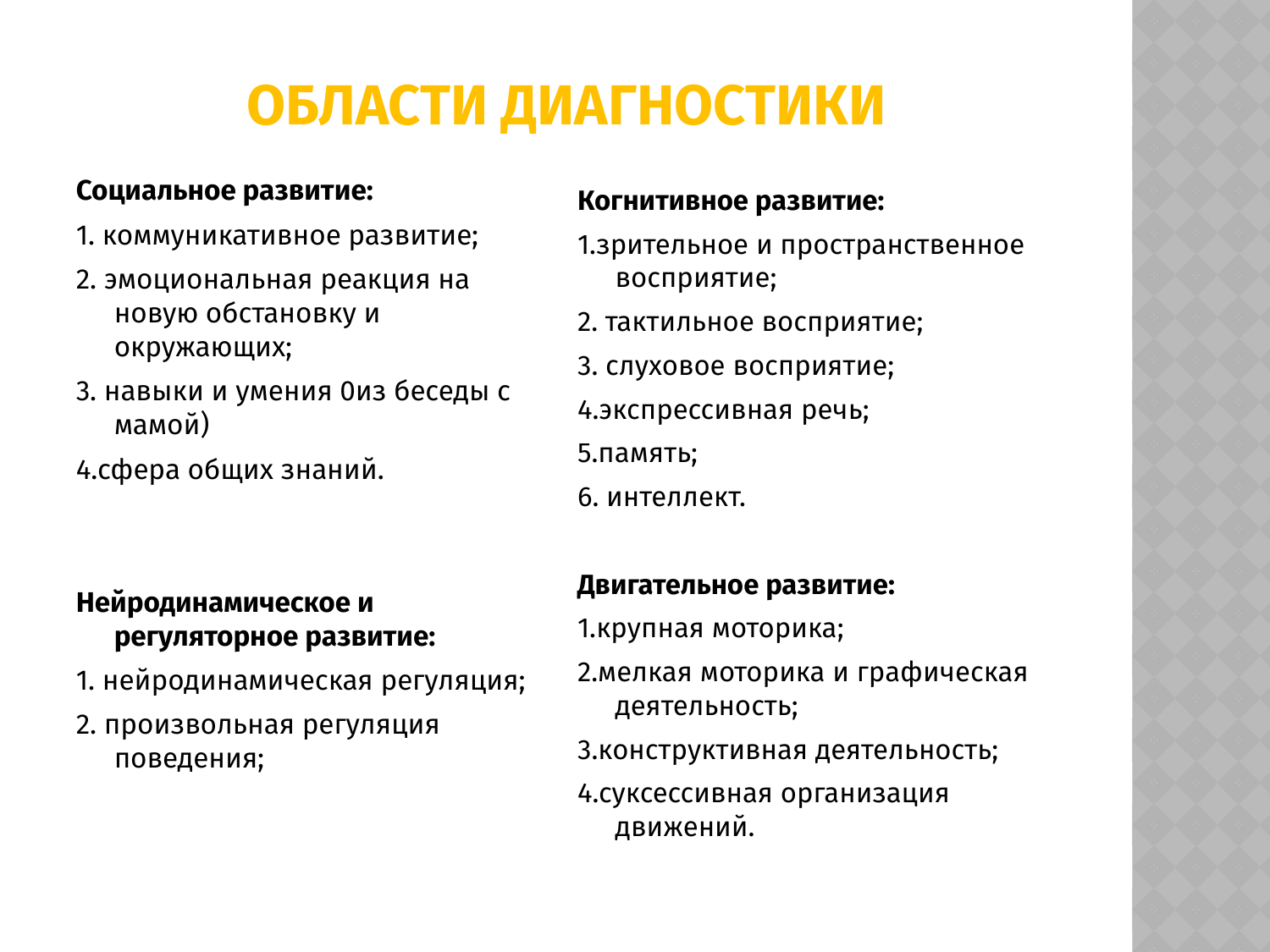

# Области диагностики
Социальное развитие:
1. коммуникативное развитие;
2. эмоциональная реакция на новую обстановку и окружающих;
3. навыки и умения 0из беседы с мамой)
4.сфера общих знаний.

Нейродинамическое и регуляторное развитие:
1. нейродинамическая регуляция;
2. произвольная регуляция поведения;

Когнитивное развитие:
1.зрительное и пространственное восприятие;
2. тактильное восприятие;
3. слуховое восприятие;
4.экспрессивная речь;
5.память;
6. интеллект.

Двигательное развитие:
1.крупная моторика;
2.мелкая моторика и графическая деятельность;
3.конструктивная деятельность;
4.суксессивная организация движений.